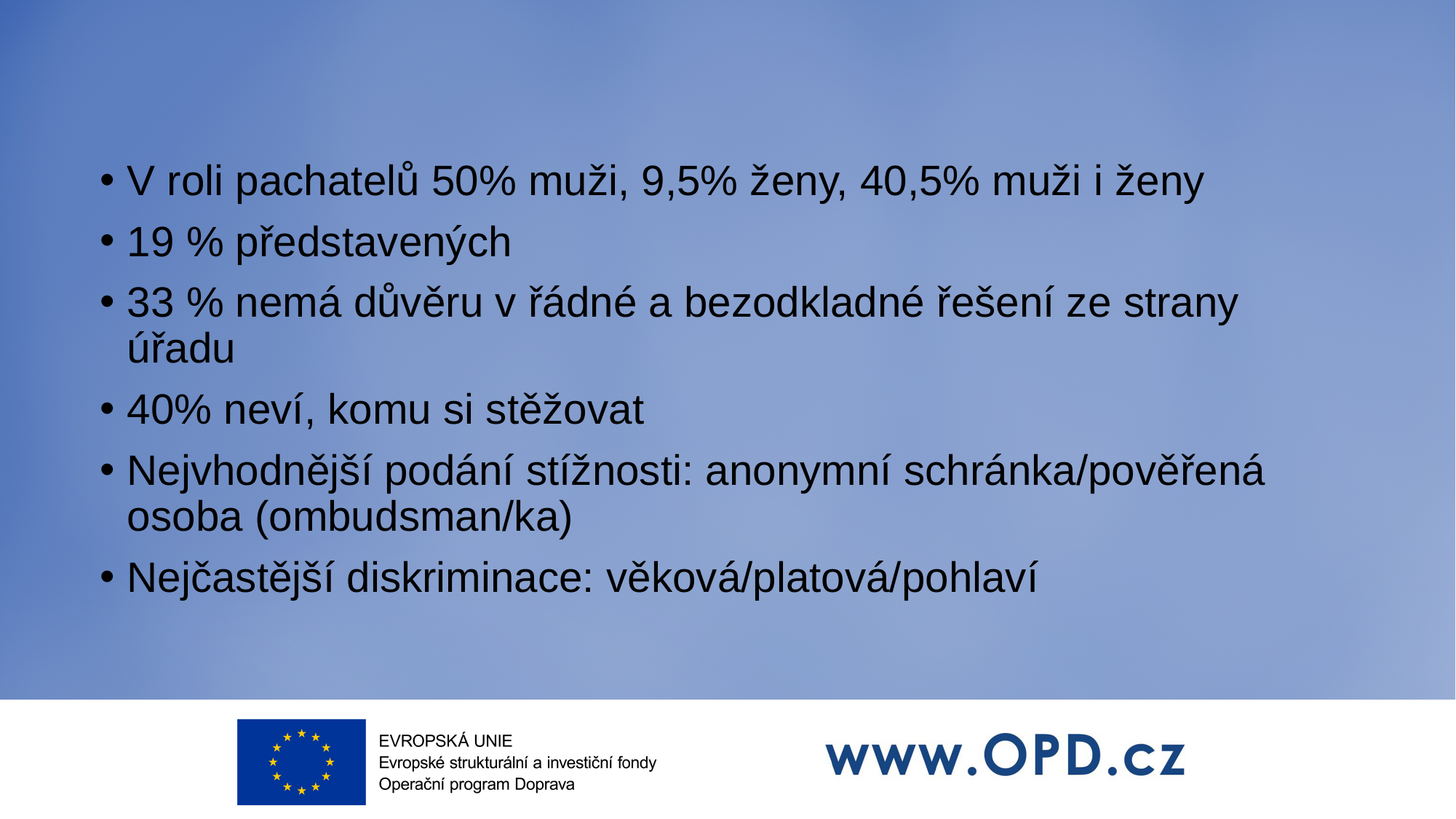

# V roli pachatelů 50% muži, 9,5% ženy, 40,5% muži i ženy
19 % představených
33 % nemá důvěru v řádné a bezodkladné řešení ze strany úřadu
40% neví, komu si stěžovat
Nejvhodnější podání stížnosti: anonymní schránka/pověřená osoba (ombudsman/ka)
Nejčastější diskriminace: věková/platová/pohlaví